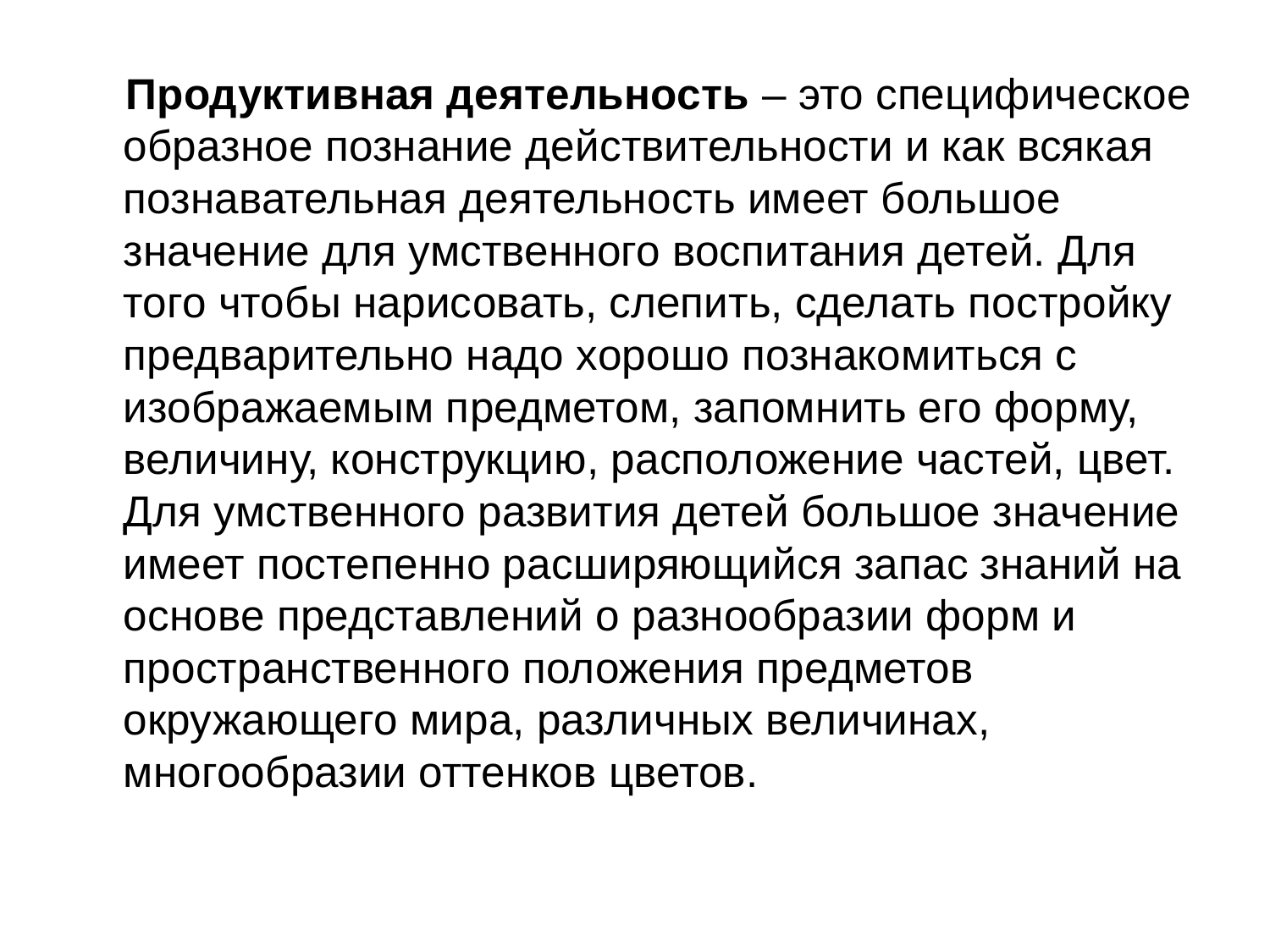

#
     Продуктивная деятельность – это специфическое образное познание действительности и как всякая познавательная деятельность имеет большое значение для умственного воспитания детей. Для того чтобы нарисовать, слепить, сделать постройку предварительно надо хорошо познакомиться с изображаемым предметом, запомнить его форму, величину, конструкцию, расположение частей, цвет. Для умственного развития детей большое значение имеет постепенно расширяющийся запас знаний на основе представлений о разнообразии форм и пространственного положения предметов окружающего мира, различных величинах, многообразии оттенков цветов.